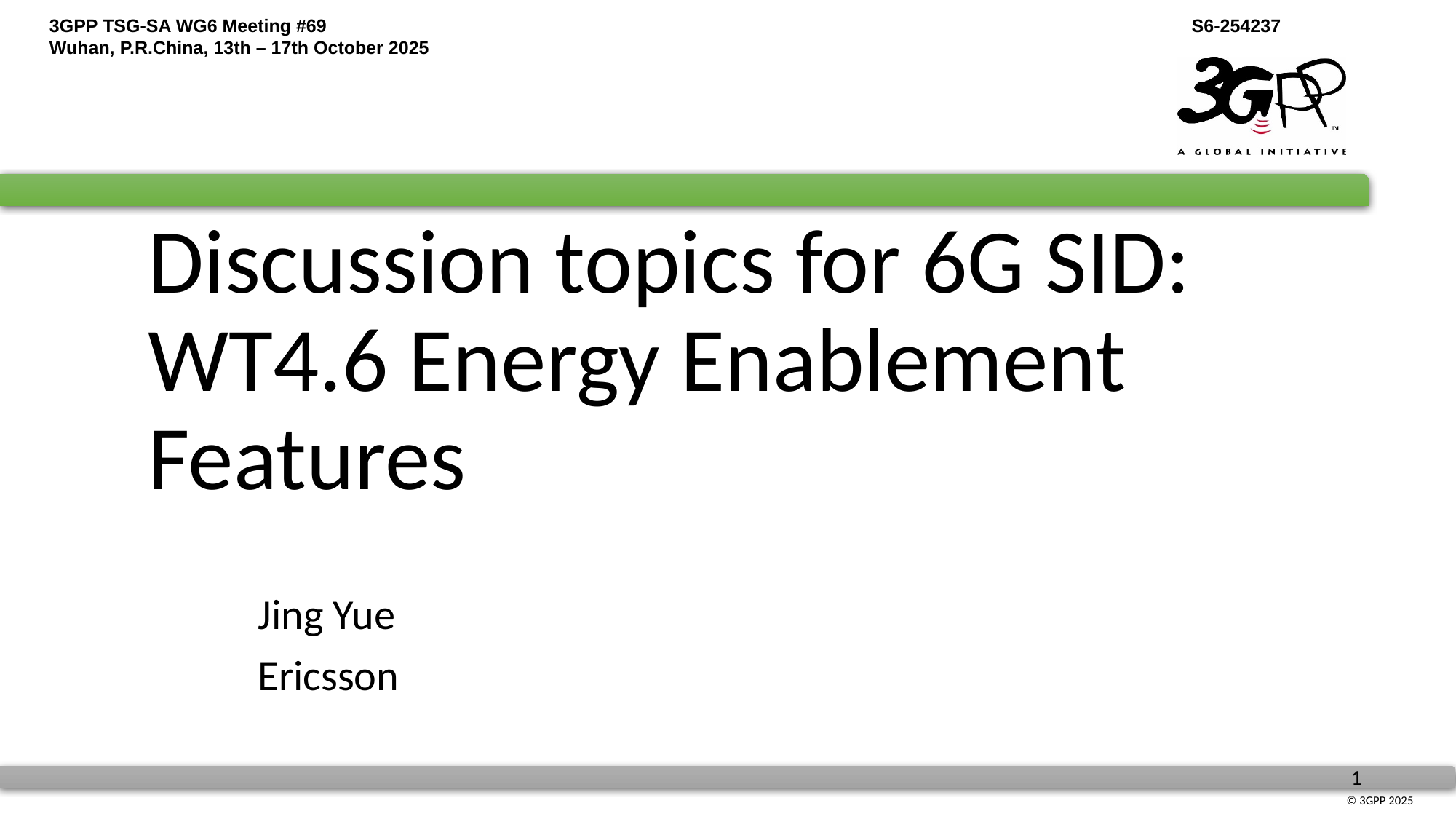

# Discussion topics for 6G SID: WT4.6 Energy Enablement Features
Jing Yue
Ericsson